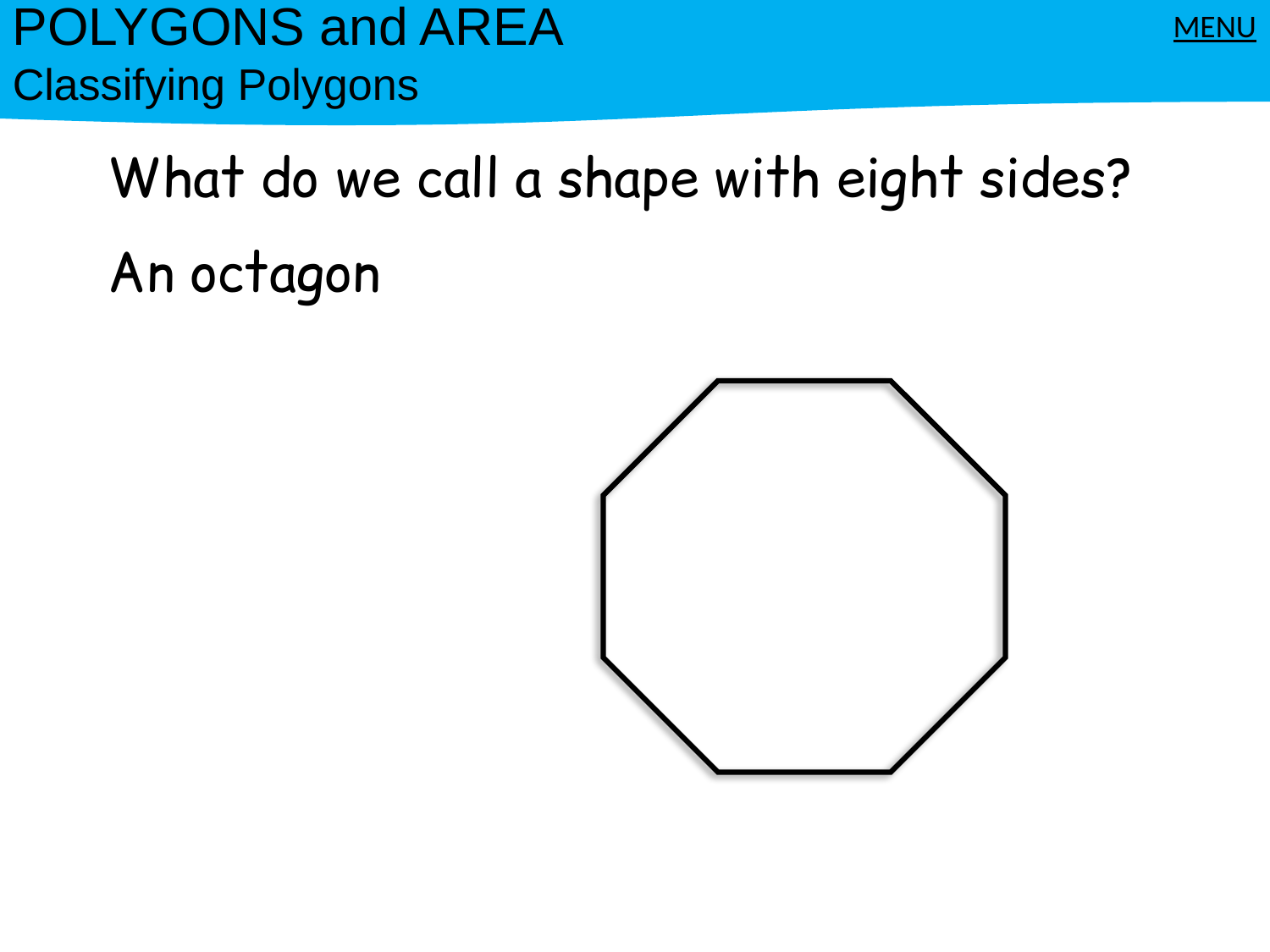

POLYGONS and AREA
Classifying Polygons
MENU
What do we call a shape with eight sides?
An octagon